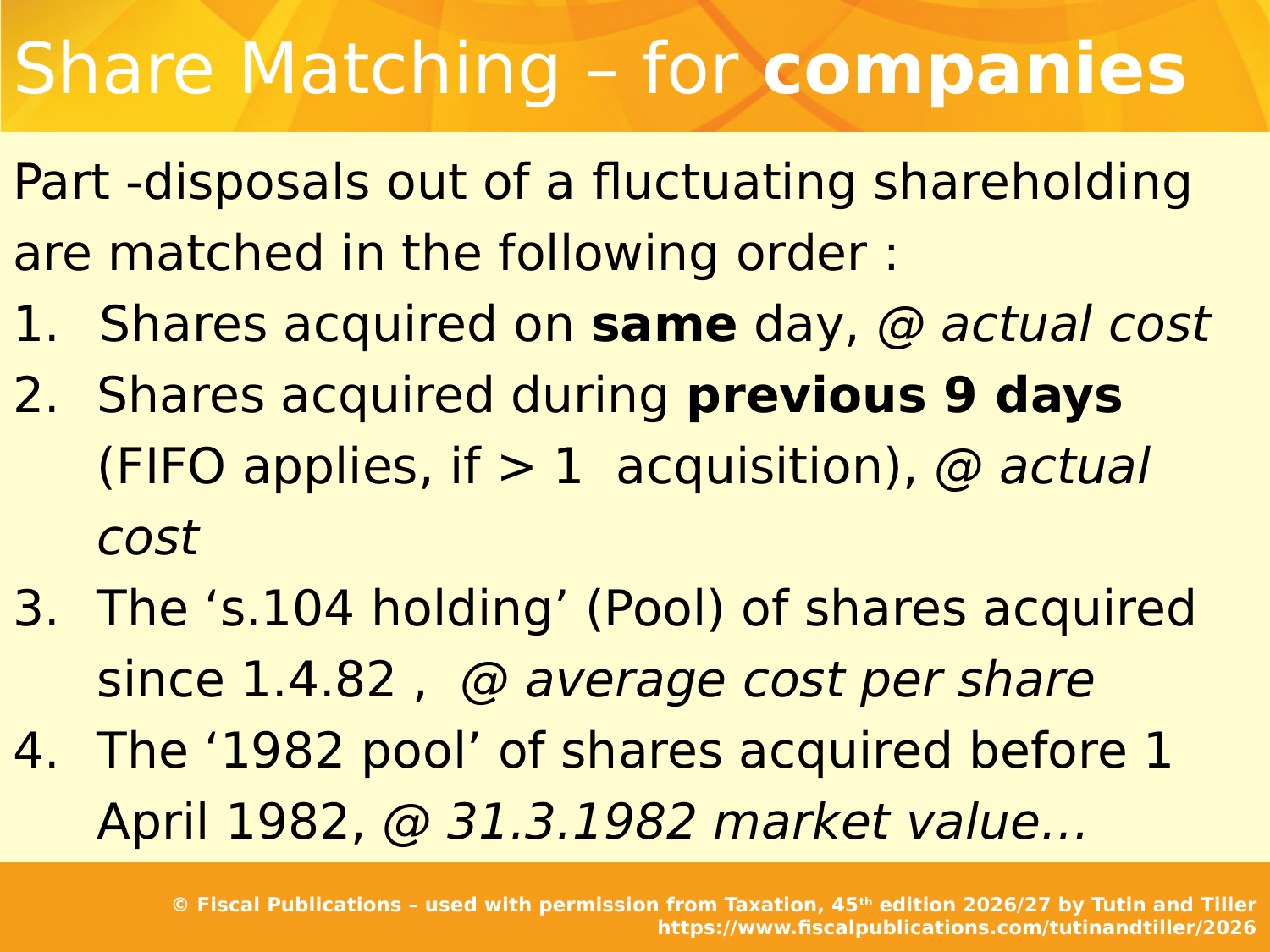

# Share Matching – for companies
Part -disposals out of a fluctuating shareholding are matched in the following order :
 Shares acquired on same day, @ actual cost
Shares acquired during previous 9 days (FIFO applies, if > 1  acquisition), @ actual cost
The ‘s.104 holding’ (Pool) of shares acquired since 1.4.82 ,  @ average cost per share
The ‘1982 pool’ of shares acquired before 1 April 1982, @ 31.3.1982 market value…